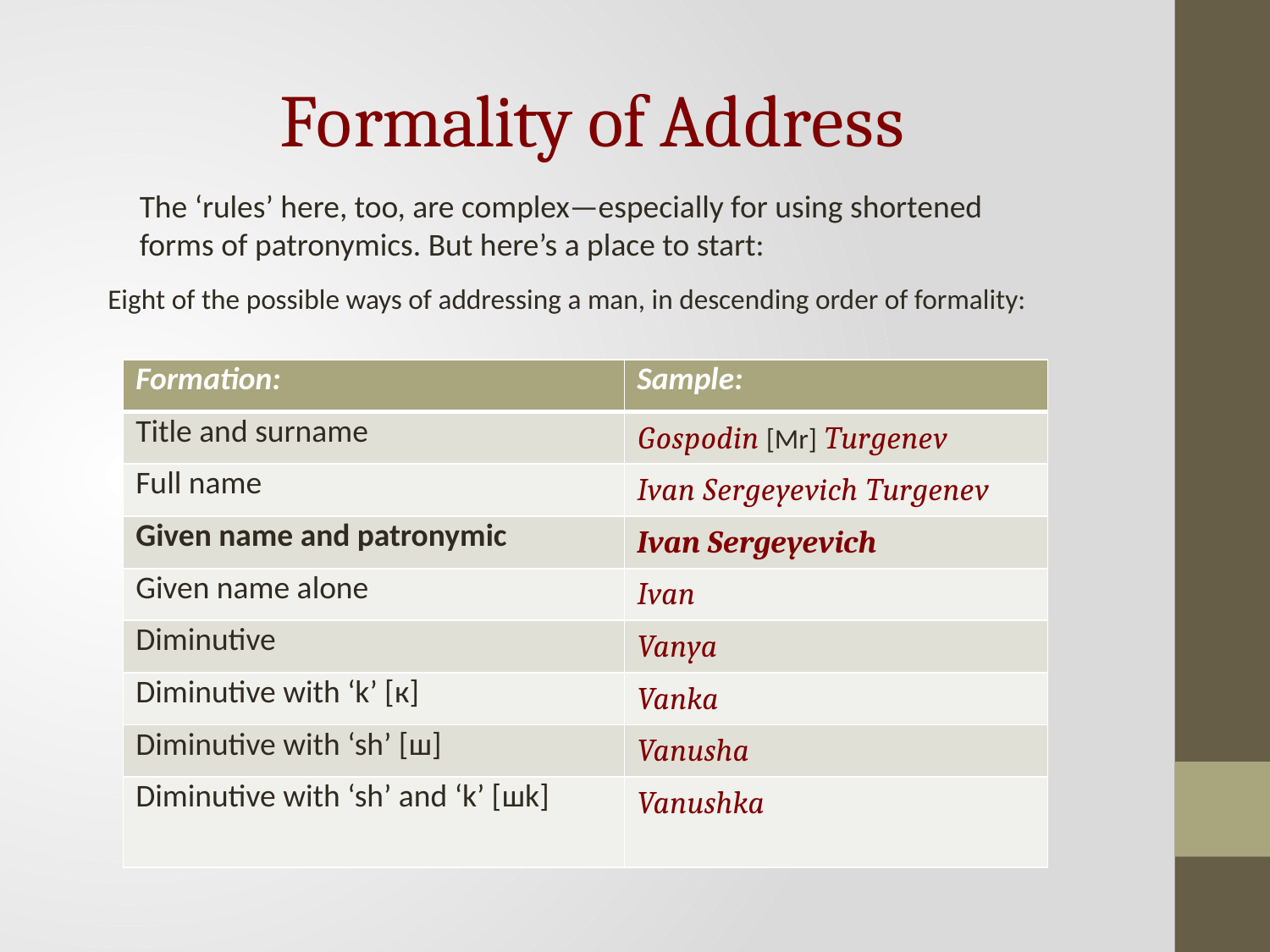

# Formality of Address
The ‘rules’ here, too, are complex—especially for using shortened forms of patronymics. But here’s a place to start:
Eight of the possible ways of addressing a man, in descending order of formality:
| Formation: | Sample: |
| --- | --- |
| Title and surname | Gospodin [Mr] Turgenev |
| Full name | Ivan Sergeyevich Turgenev |
| Given name and patronymic | Ivan Sergeyevich |
| Given name alone | Ivan |
| Diminutive | Vanya |
| Diminutive with ‘k’ [к] | Vanka |
| Diminutive with ‘sh’ [ш] | Vanusha |
| Diminutive with ‘sh’ and ‘k’ [шk] | Vanushka |